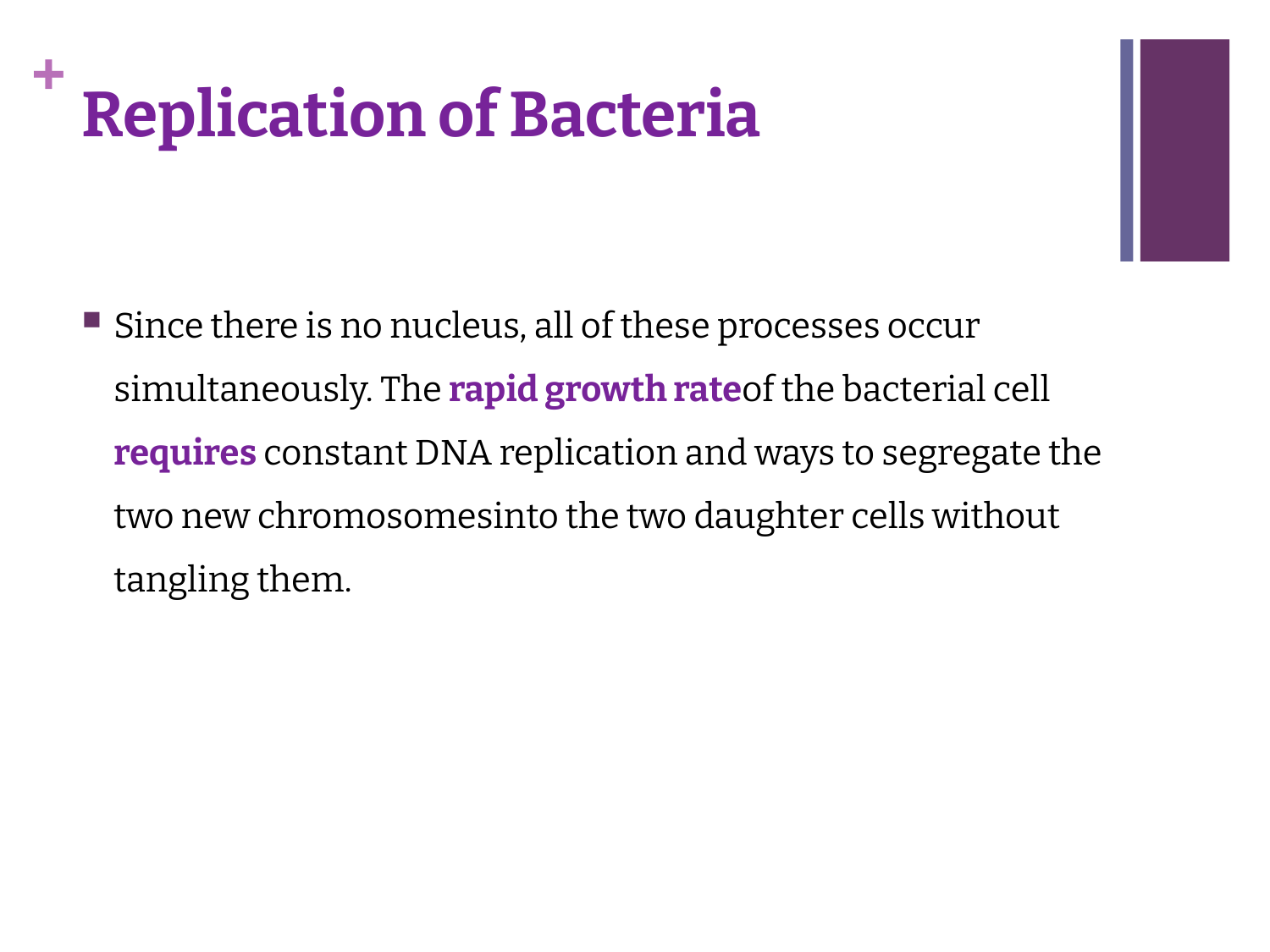

# Replication of Bacteria
Since there is no nucleus, all of these processes occur simultaneously. The rapid growth rateof the bacterial cell requires constant DNA replication and ways to segregate the two new chromosomesinto the two daughter cells without tangling them.